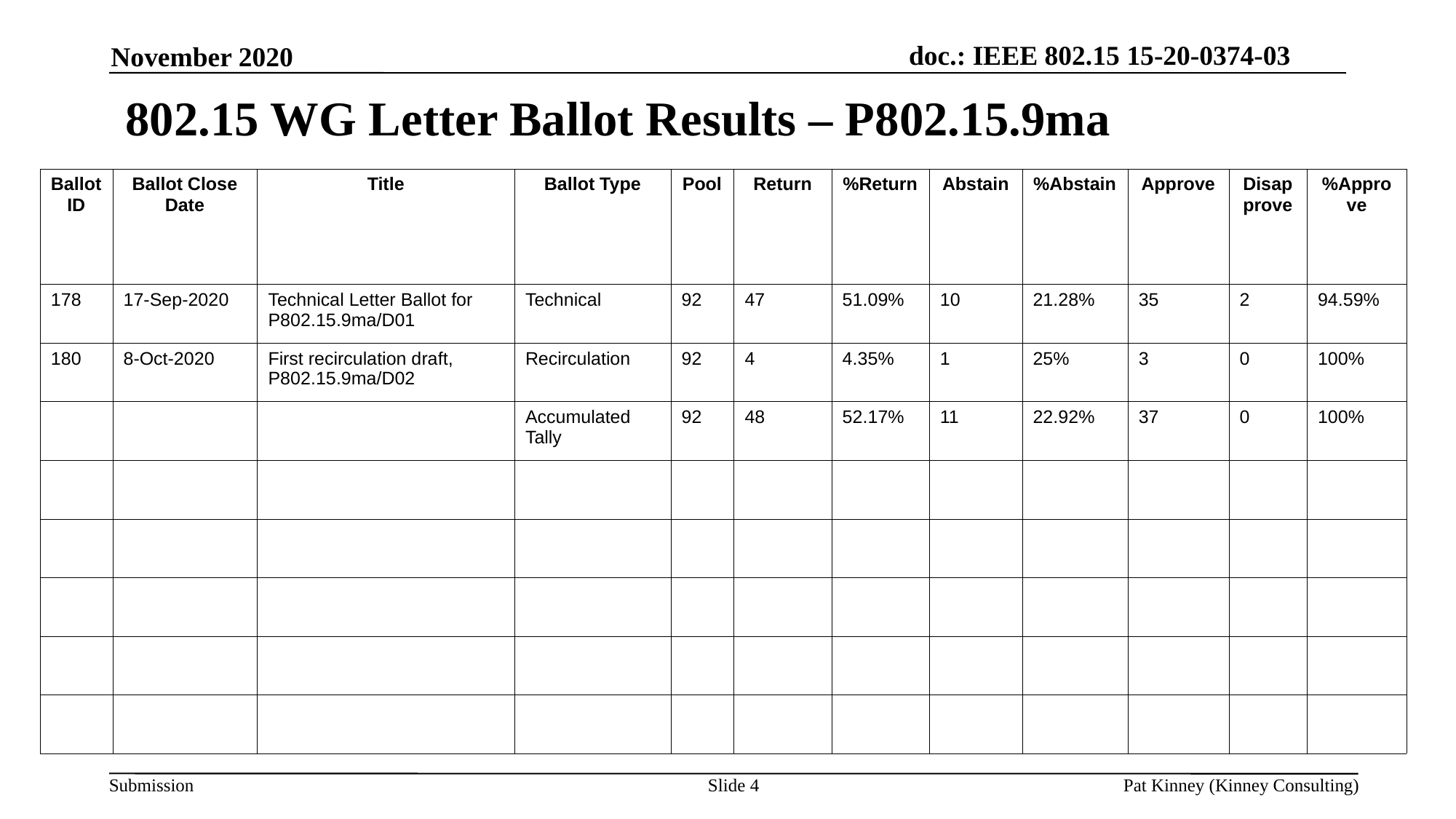

November 2020
802.15 WG Letter Ballot Results – P802.15.9ma
| Ballot ID | Ballot Close Date | Title | Ballot Type | Pool | Return | %Return | Abstain | %Abstain | Approve | Disapprove | %Approve |
| --- | --- | --- | --- | --- | --- | --- | --- | --- | --- | --- | --- |
| 178 | 17-Sep-2020 | Technical Letter Ballot for P802.15.9ma/D01 | Technical | 92 | 47 | 51.09% | 10 | 21.28% | 35 | 2 | 94.59% |
| 180 | 8-Oct-2020 | First recirculation draft, P802.15.9ma/D02 | Recirculation | 92 | 4 | 4.35% | 1 | 25% | 3 | 0 | 100% |
|  |  |  | Accumulated Tally | 92 | 48 | 52.17% | 11 | 22.92% | 37 | 0 | 100% |
|  |  |  |  |  |  |  |  |  |  |  |  |
|  |  |  |  |  |  |  |  |  |  |  |  |
|  |  |  |  |  |  |  |  |  |  |  |  |
|  |  |  |  |  |  |  |  |  |  |  |  |
|  |  |  |  |  |  |  |  |  |  |  |  |
Slide 4
Pat Kinney (Kinney Consulting)